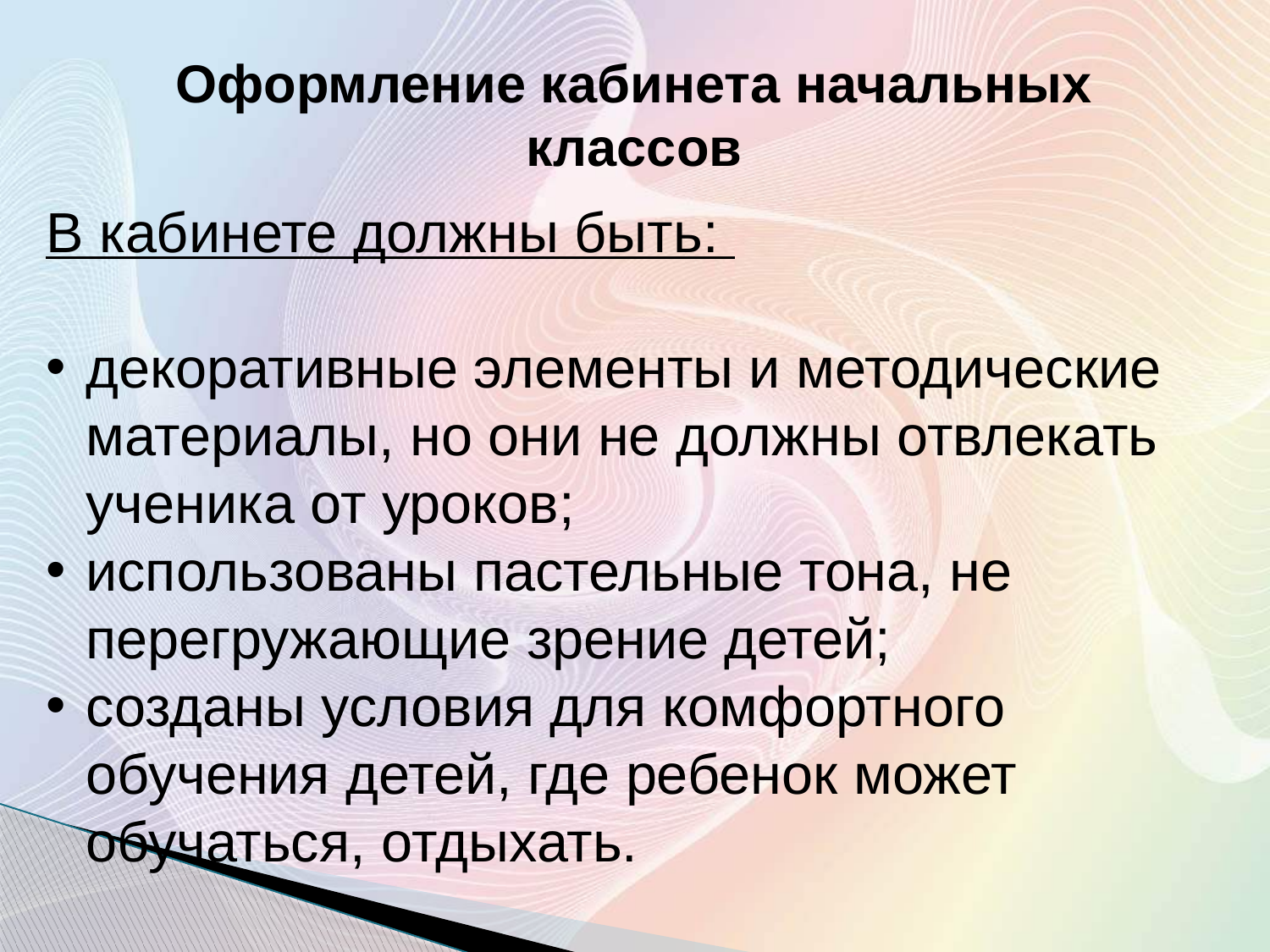

# Оформление кабинета начальных классов
В кабинете должны быть:

декоративные элементы и методические материалы, но они не должны отвлекать ученика от уроков;
использованы пастельные тона, не перегружающие зрение детей;
созданы условия для комфортного обучения детей, где ребенок может обучаться, отдыхать.